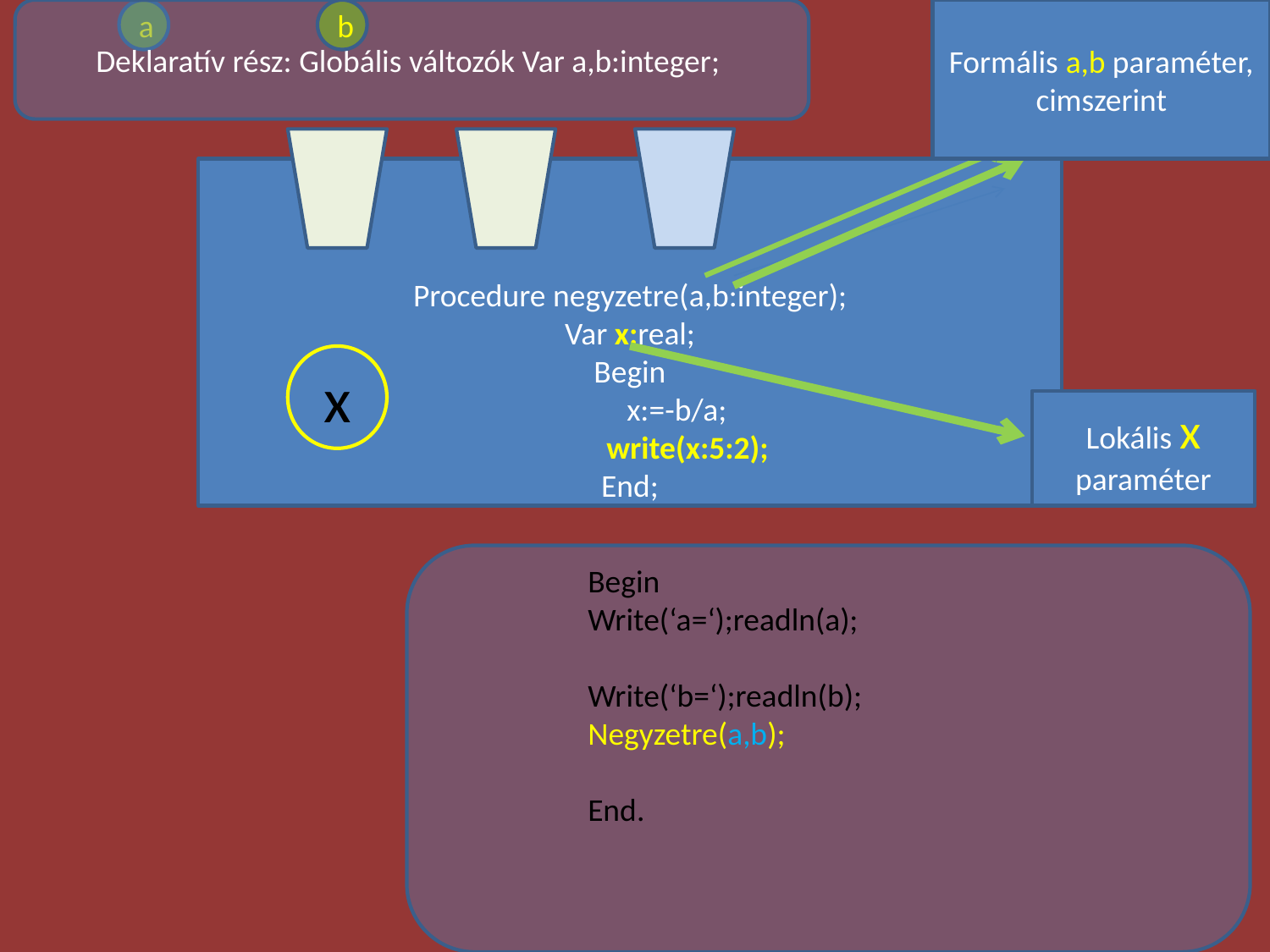

Deklaratív rész: Globális változók Var a,b:integer;
a
Formális a,b paraméter, cimszerint
b

Procedure negyzetre(a,b:integer);
Var x:real;
Begin
             x:=-b/a;
                write(x:5:2);
End;

x
Lokális x paraméter

Begin
Write(‘a=‘);readln(a);

Write(‘b=‘);readln(b);
Negyzetre(a,b);

End.